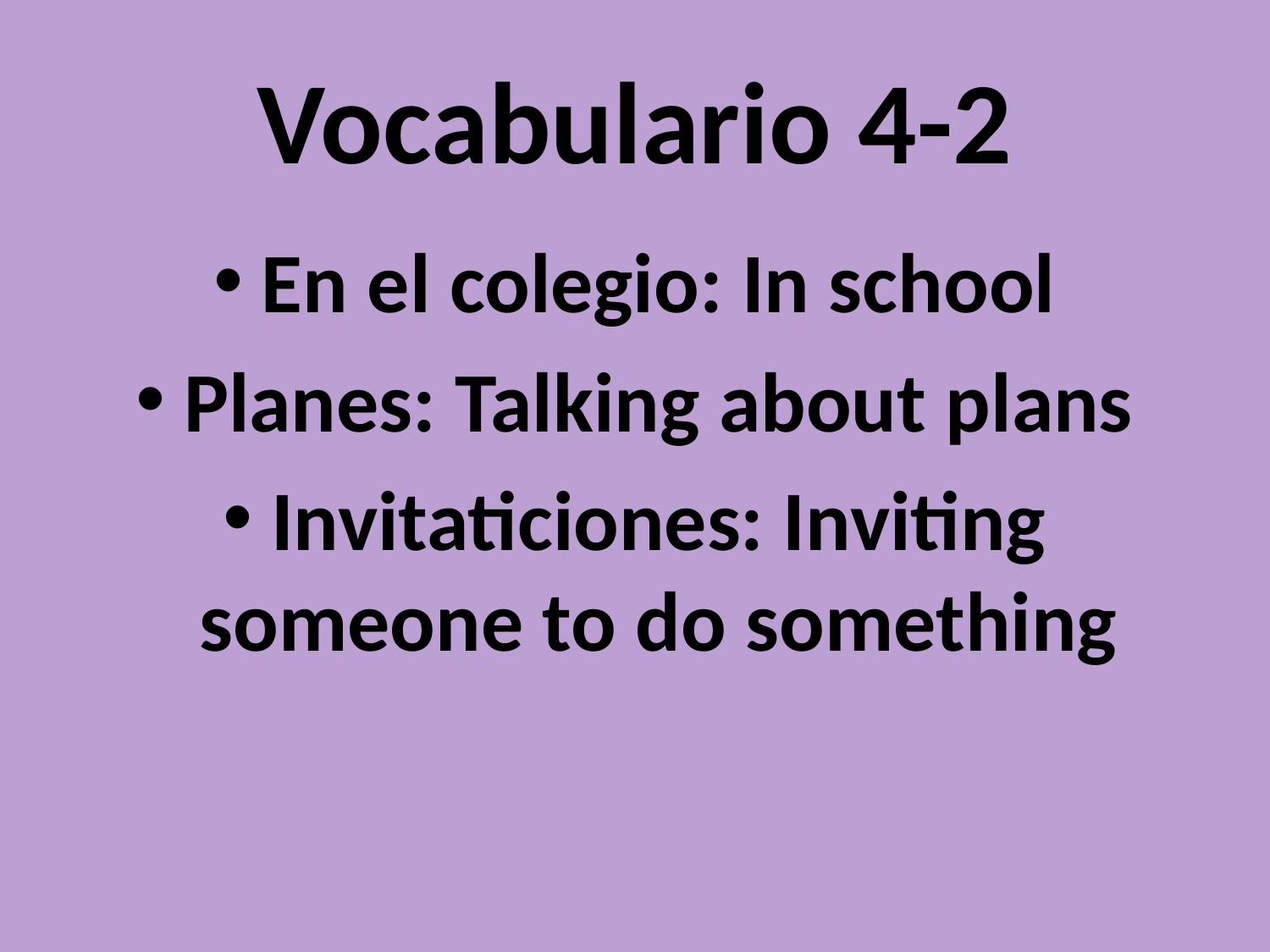

# Vocabulario 4-2
En el colegio: In school
Planes: Talking about plans
Invitaticiones: Inviting someone to do something